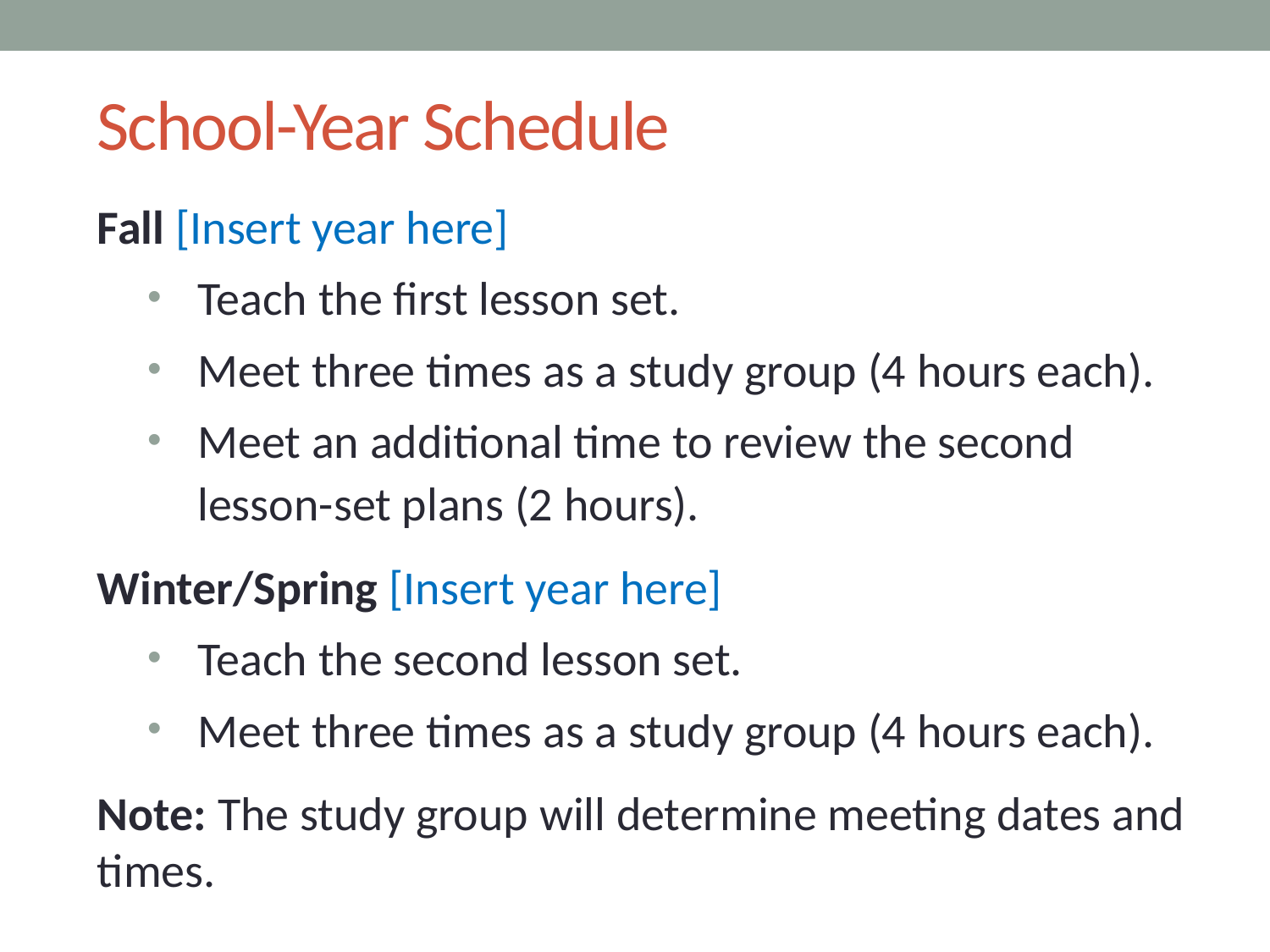

# School-Year Schedule
Fall [Insert year here]
Teach the first lesson set.
Meet three times as a study group (4 hours each).
Meet an additional time to review the second lesson-set plans (2 hours).
Winter/Spring [Insert year here]
Teach the second lesson set.
Meet three times as a study group (4 hours each).
Note: The study group will determine meeting dates and times.